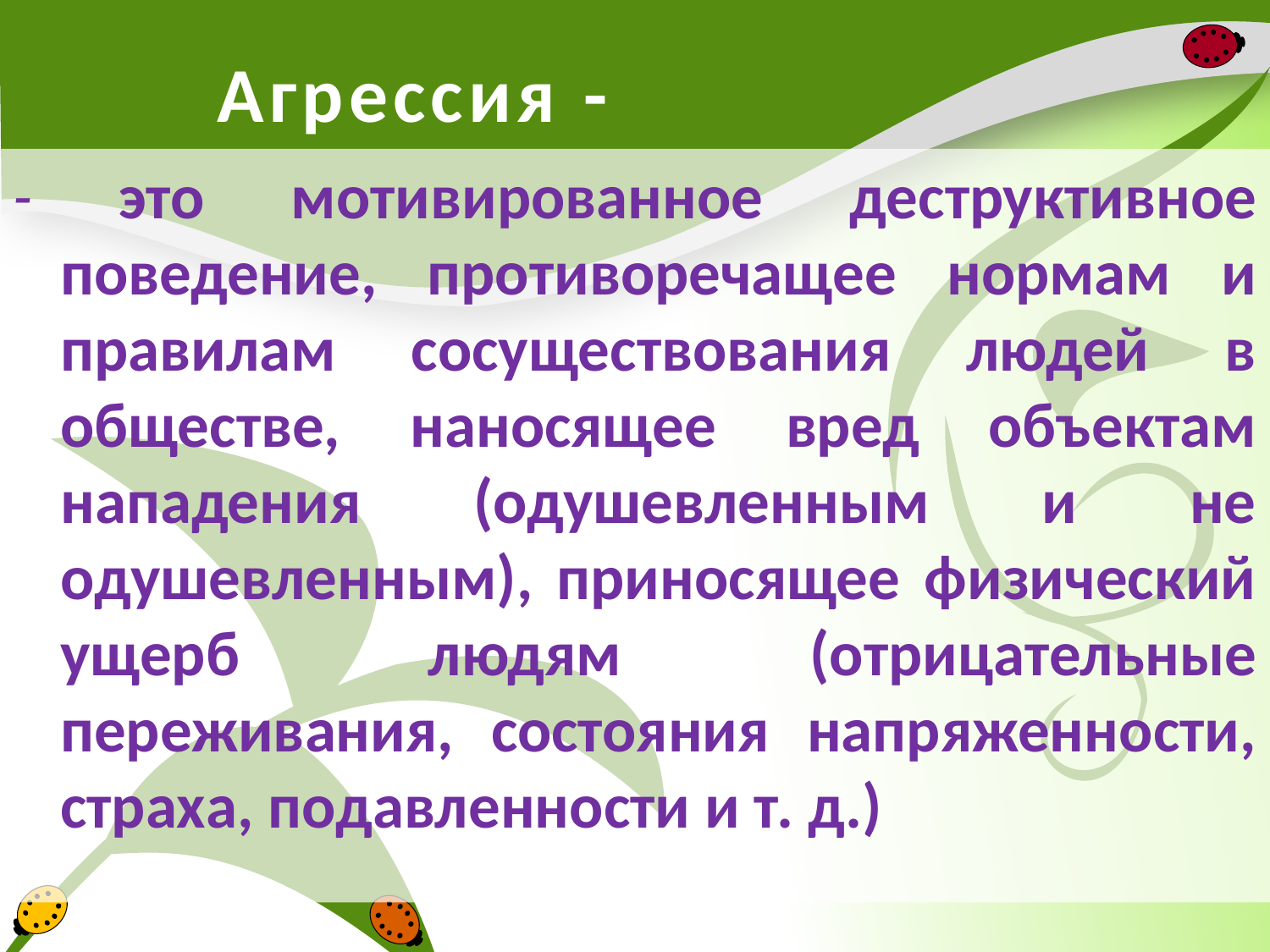

# Агрессия -
- это мотивированное деструктивное поведение, противоречащее нормам и правилам сосуществования людей в обществе, наносящее вред объектам нападения (одушевленным и не­одушевленным), приносящее физический ущерб людям (отрицательные переживания, состояния напряженности, страха, подавленности и т. д.)